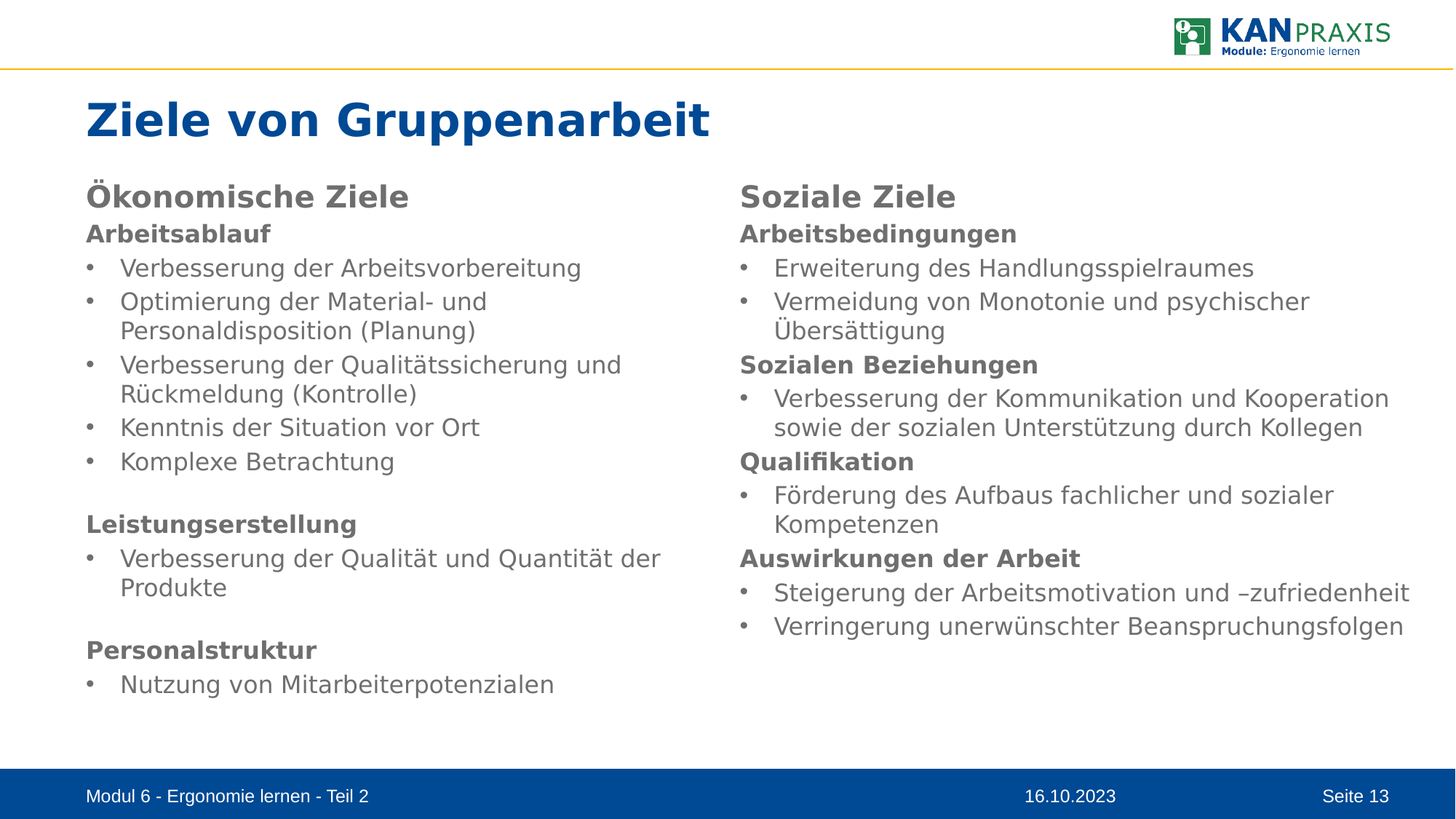

# Ziele von Gruppenarbeit
Ökonomische Ziele
Arbeitsablauf
Verbesserung der Arbeitsvorbereitung
Optimierung der Material- und Personaldisposition (Planung)
Verbesserung der Qualitätssicherung und Rückmeldung (Kontrolle)
Kenntnis der Situation vor Ort
Komplexe Betrachtung
Leistungserstellung
Verbesserung der Qualität und Quantität der Produkte
Personalstruktur
Nutzung von Mitarbeiterpotenzialen

Soziale Ziele
Arbeitsbedingungen
Erweiterung des Handlungsspielraumes
Vermeidung von Monotonie und psychischer Übersättigung
Sozialen Beziehungen
Verbesserung der Kommunikation und Kooperation sowie der sozialen Unterstützung durch Kollegen
Qualifikation
Förderung des Aufbaus fachlicher und sozialer Kompetenzen
Auswirkungen der Arbeit
Steigerung der Arbeitsmotivation und –zufriedenheit
Verringerung unerwünschter Beanspruchungsfolgen

Modul 6 - Ergonomie lernen - Teil 2
16.10.2023
Seite 13